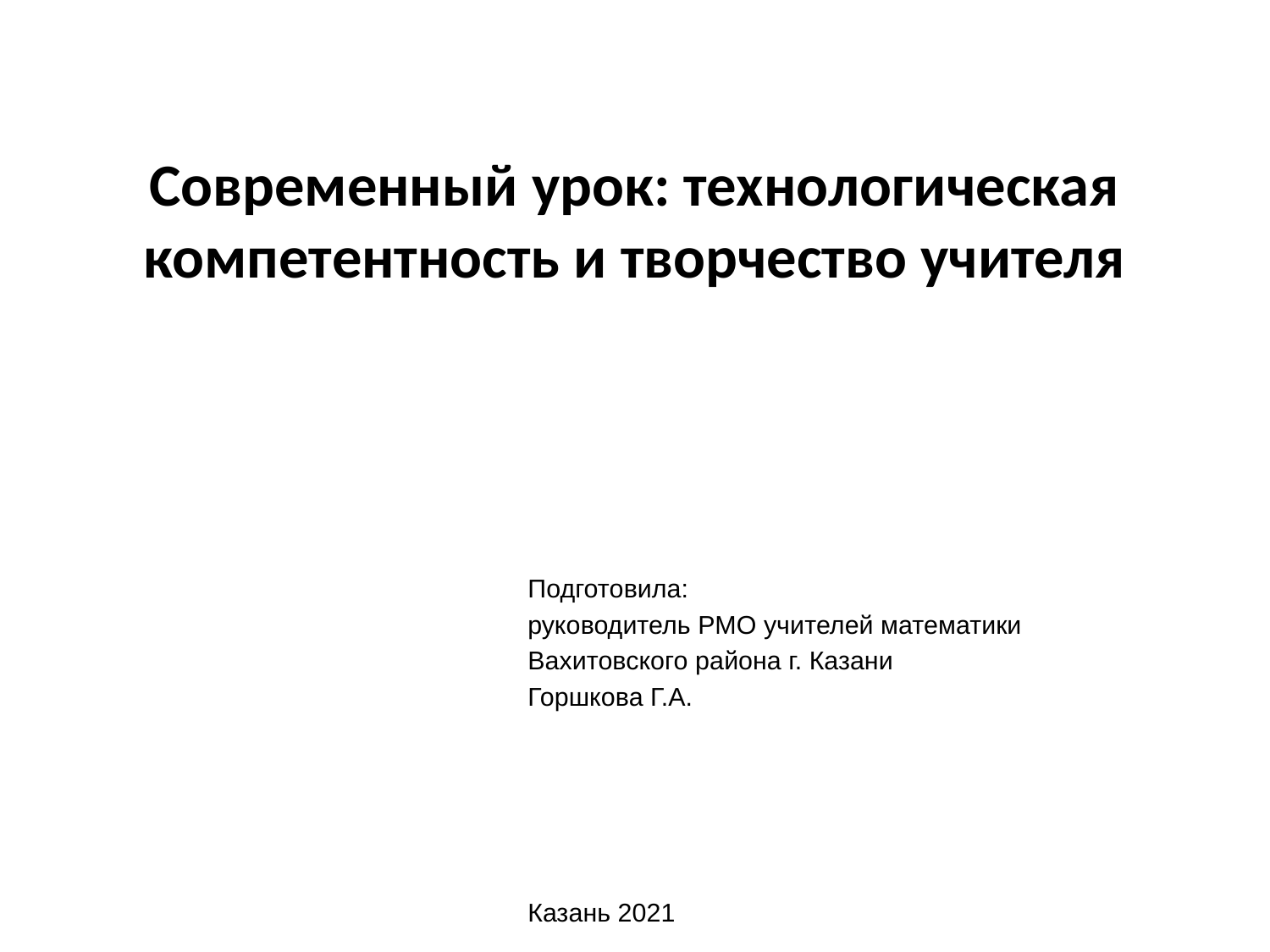

# Современный урок: технологическая компетентность и творчество учителя
Подготовила:
руководитель РМО учителей математики
Вахитовского района г. Казани
Горшкова Г.А.

Казань 2021